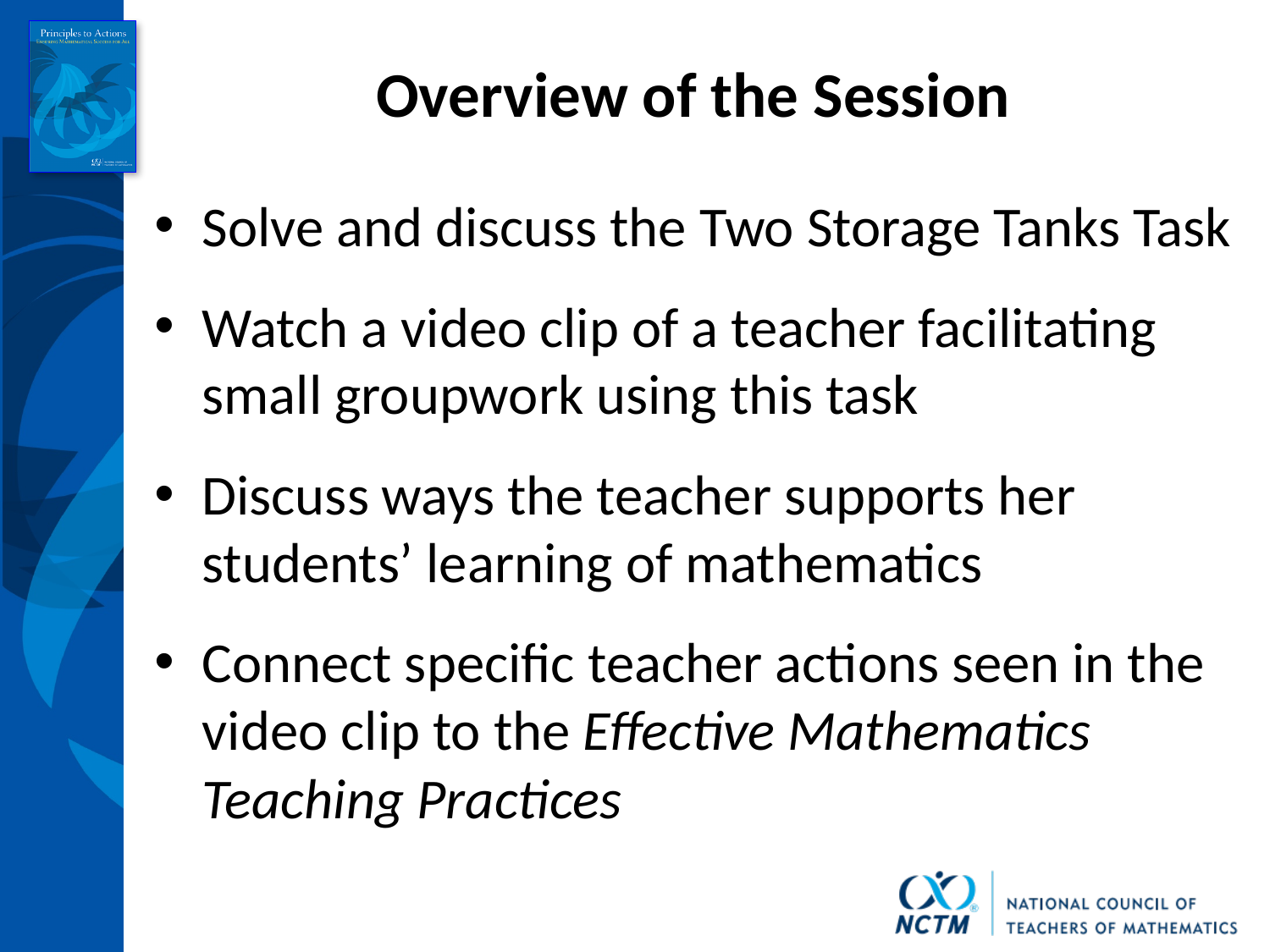

# Overview of the Session
Solve and discuss the Two Storage Tanks Task
Watch a video clip of a teacher facilitating small groupwork using this task
Discuss ways the teacher supports her students’ learning of mathematics
Connect specific teacher actions seen in the video clip to the Effective Mathematics Teaching Practices